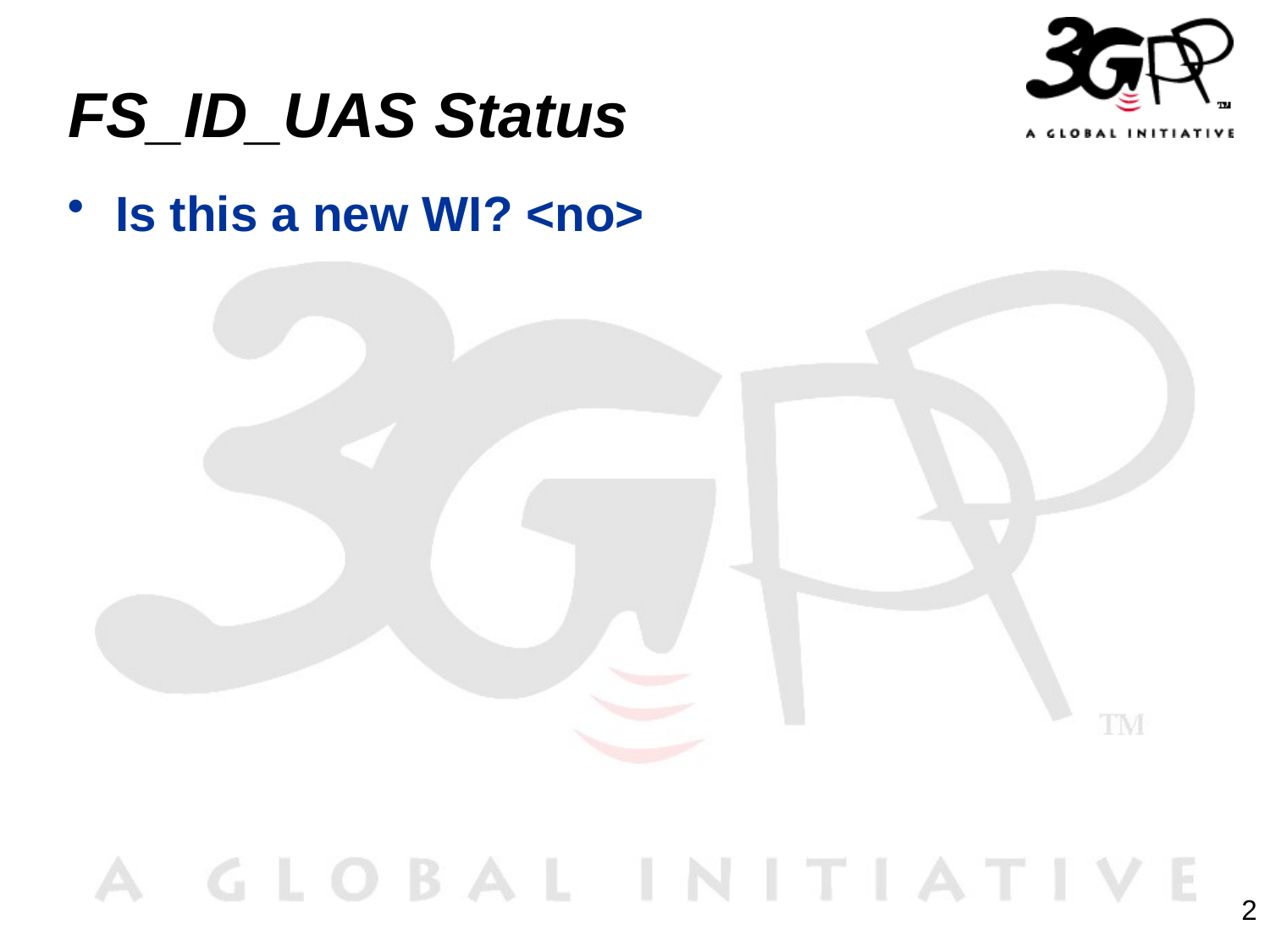

# FS_ID_UAS Status
Is this a new WI? <no>

2